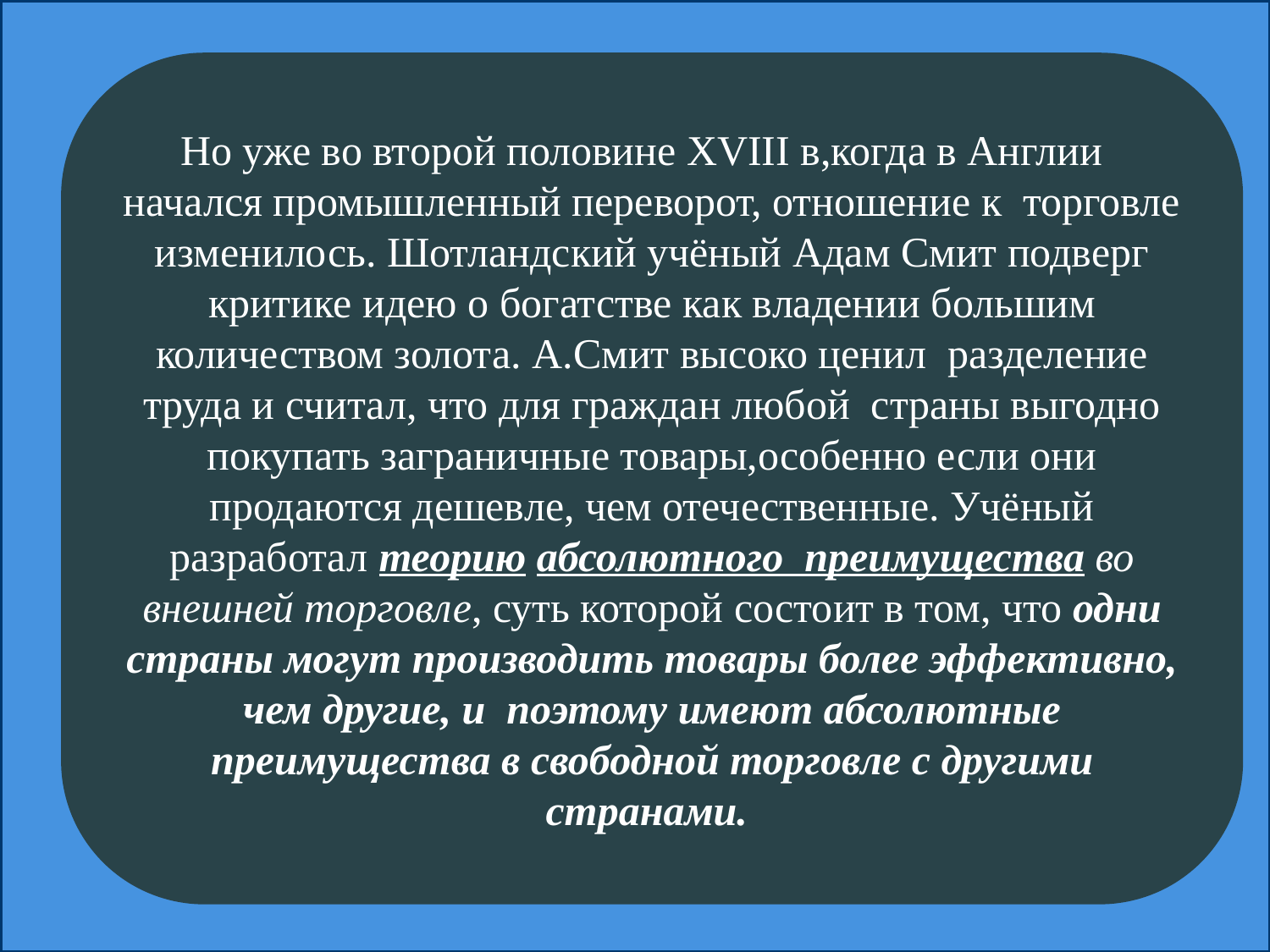

Но уже во второй половине XVIII в,когда в Англии   начался промышленный переворот, отношение к  торговле изменилось. Шотландский учёный Адам Смит подверг критике идею о богатстве как владении большим количеством золота. А.Смит высоко ценил  разделение труда и считал, что для граждан любой  страны выгодно покупать заграничные товары,особенно если они продаются дешевле, чем отечественные. Учёный разработал теорию абсолютного  преимущества во внешней торговле, суть которой состоит в том, что одни страны могут производить товары более эффективно, чем другие, и  поэтому имеют абсолютные преимущества в свободной торговле с другими странами.